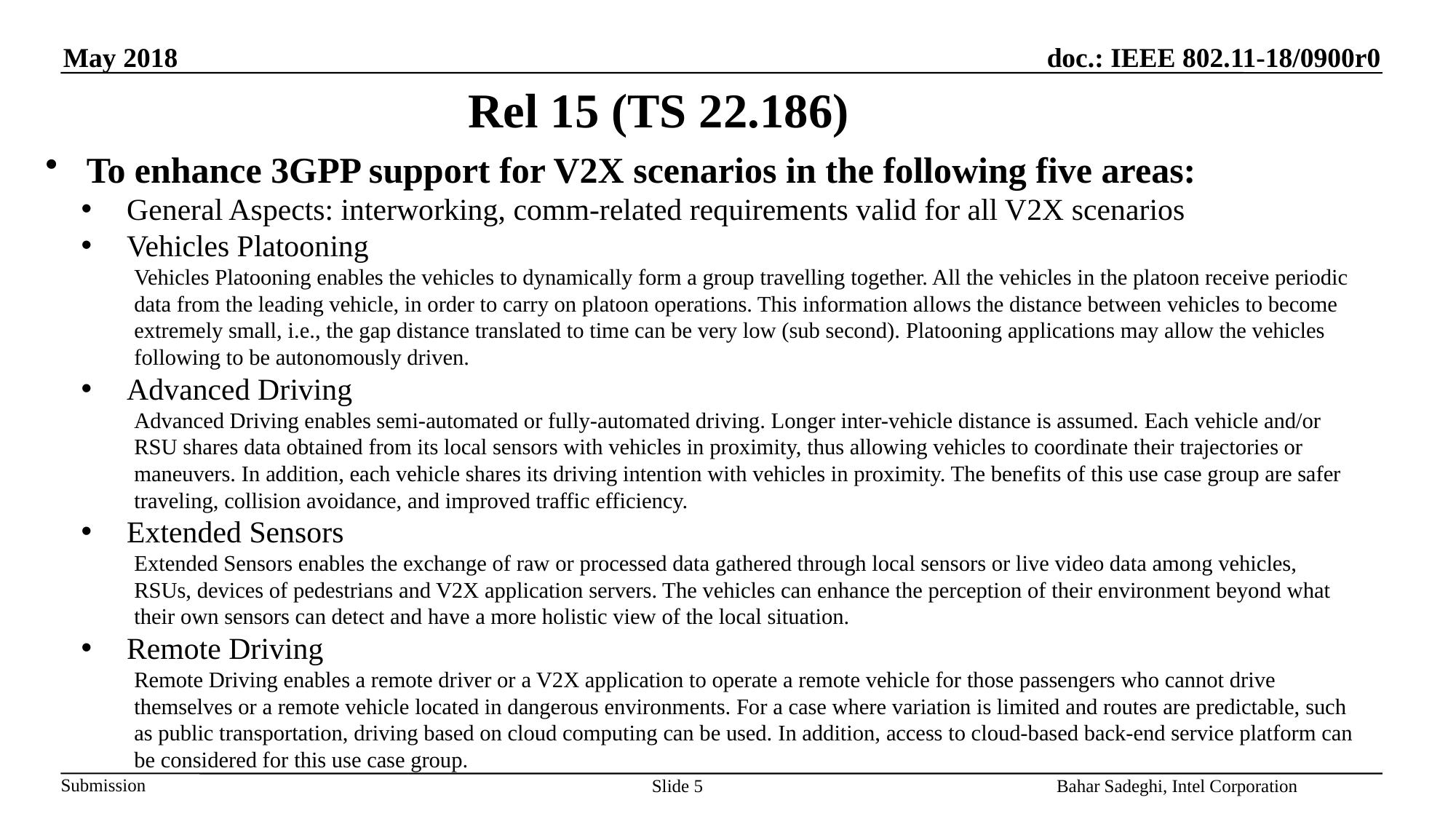

# Rel 15 (TS 22.186)
To enhance 3GPP support for V2X scenarios in the following five areas:
General Aspects: interworking, comm-related requirements valid for all V2X scenarios
Vehicles Platooning
Vehicles Platooning enables the vehicles to dynamically form a group travelling together. All the vehicles in the platoon receive periodic data from the leading vehicle, in order to carry on platoon operations. This information allows the distance between vehicles to become extremely small, i.e., the gap distance translated to time can be very low (sub second). Platooning applications may allow the vehicles following to be autonomously driven.
Advanced Driving
Advanced Driving enables semi-automated or fully-automated driving. Longer inter-vehicle distance is assumed. Each vehicle and/or RSU shares data obtained from its local sensors with vehicles in proximity, thus allowing vehicles to coordinate their trajectories or maneuvers. In addition, each vehicle shares its driving intention with vehicles in proximity. The benefits of this use case group are safer traveling, collision avoidance, and improved traffic efficiency.
Extended Sensors
Extended Sensors enables the exchange of raw or processed data gathered through local sensors or live video data among vehicles, RSUs, devices of pedestrians and V2X application servers. The vehicles can enhance the perception of their environment beyond what their own sensors can detect and have a more holistic view of the local situation.
Remote Driving
Remote Driving enables a remote driver or a V2X application to operate a remote vehicle for those passengers who cannot drive themselves or a remote vehicle located in dangerous environments. For a case where variation is limited and routes are predictable, such as public transportation, driving based on cloud computing can be used. In addition, access to cloud-based back-end service platform can be considered for this use case group.